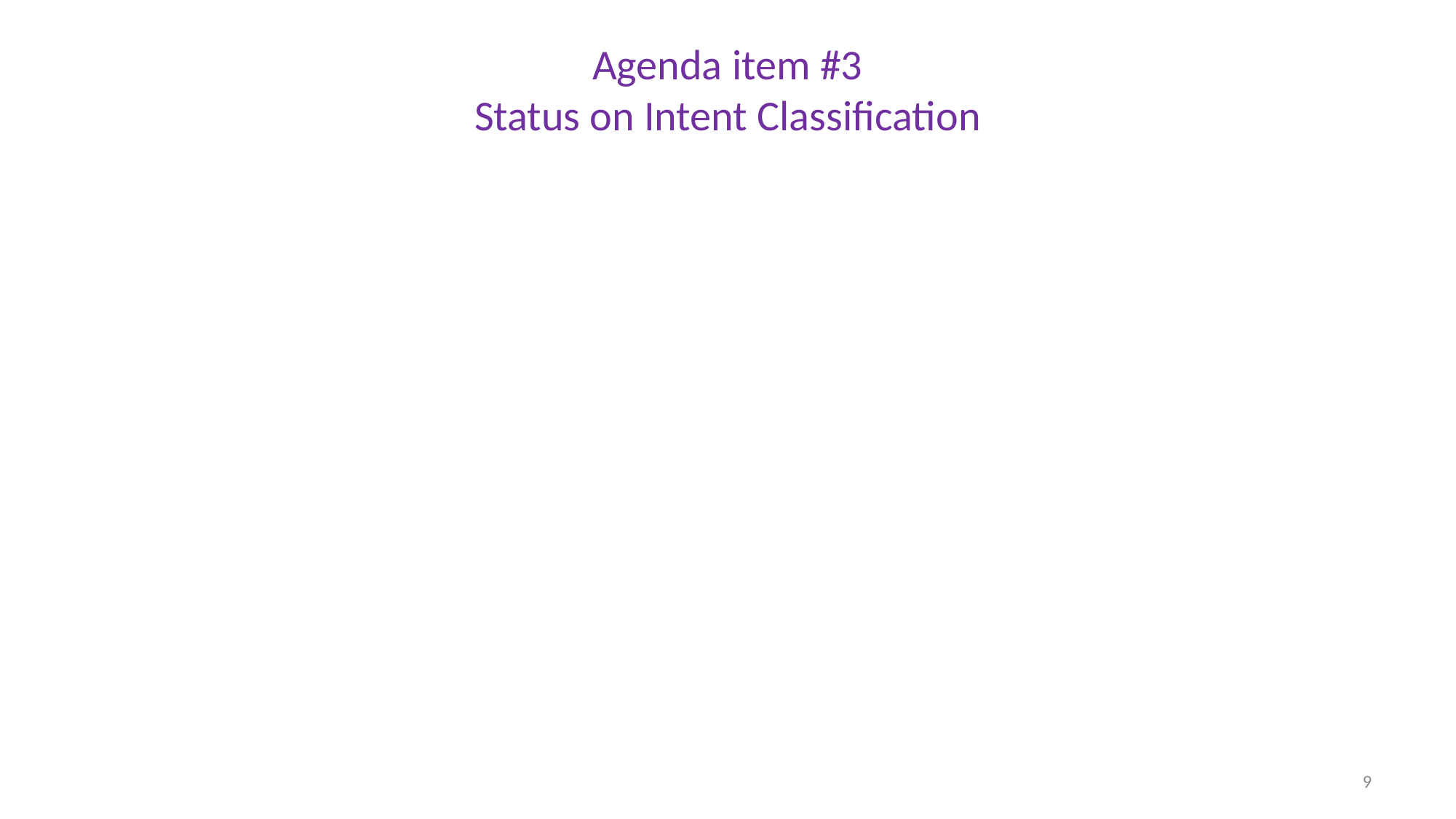

Agenda item #3
Status on Intent Classification
9